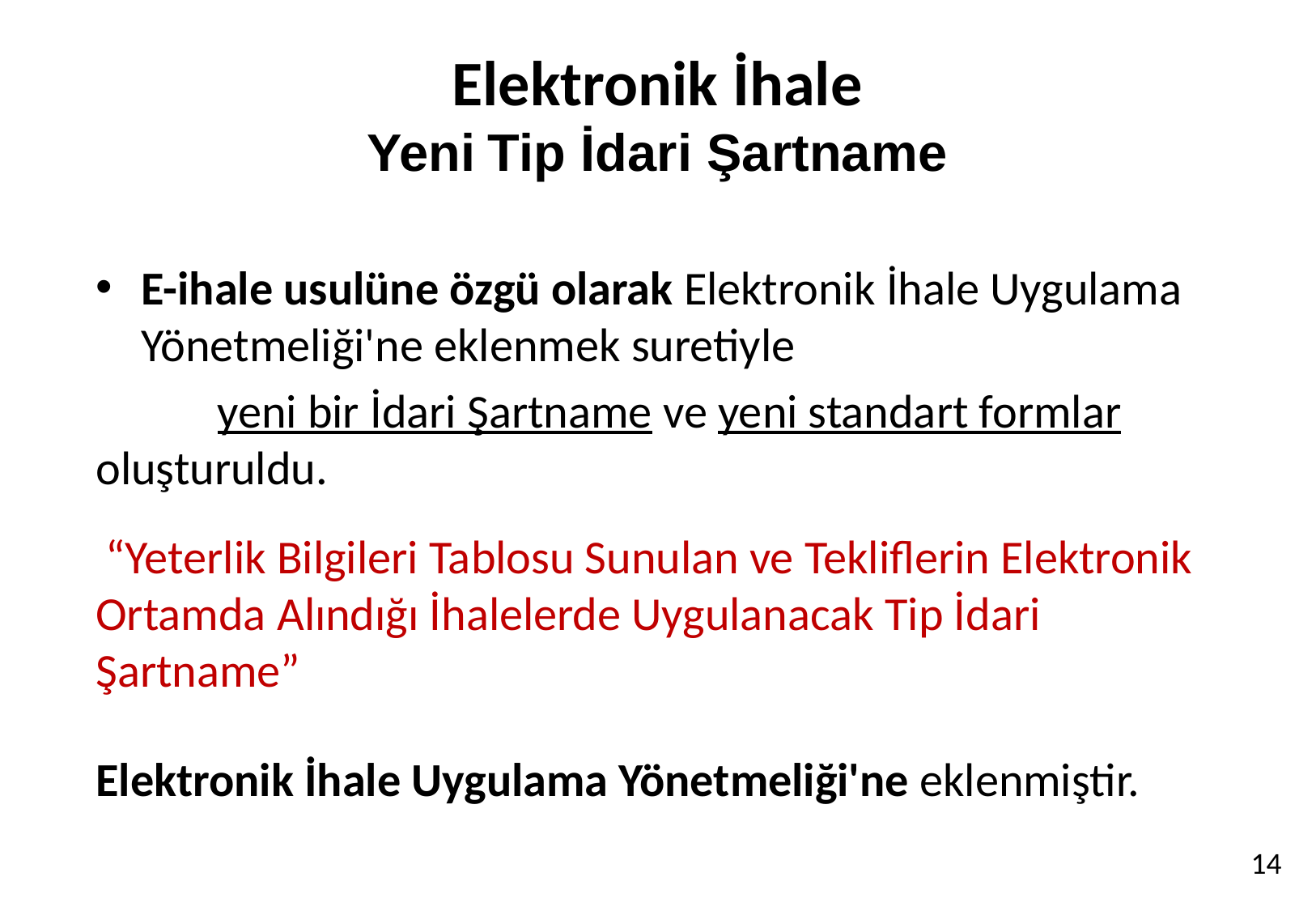

# Elektronik İhale Yeni Tip İdari Şartname
E-ihale usulüne özgü olarak Elektronik İhale Uygulama Yönetmeliği'ne eklenmek suretiyle
	yeni bir İdari Şartname ve yeni standart formlar 	oluşturuldu.

 “Yeterlik Bilgileri Tablosu Sunulan ve Tekliflerin Elektronik Ortamda Alındığı İhalelerde Uygulanacak Tip İdari Şartname”

Elektronik İhale Uygulama Yönetmeliği'ne eklenmiştir.
14